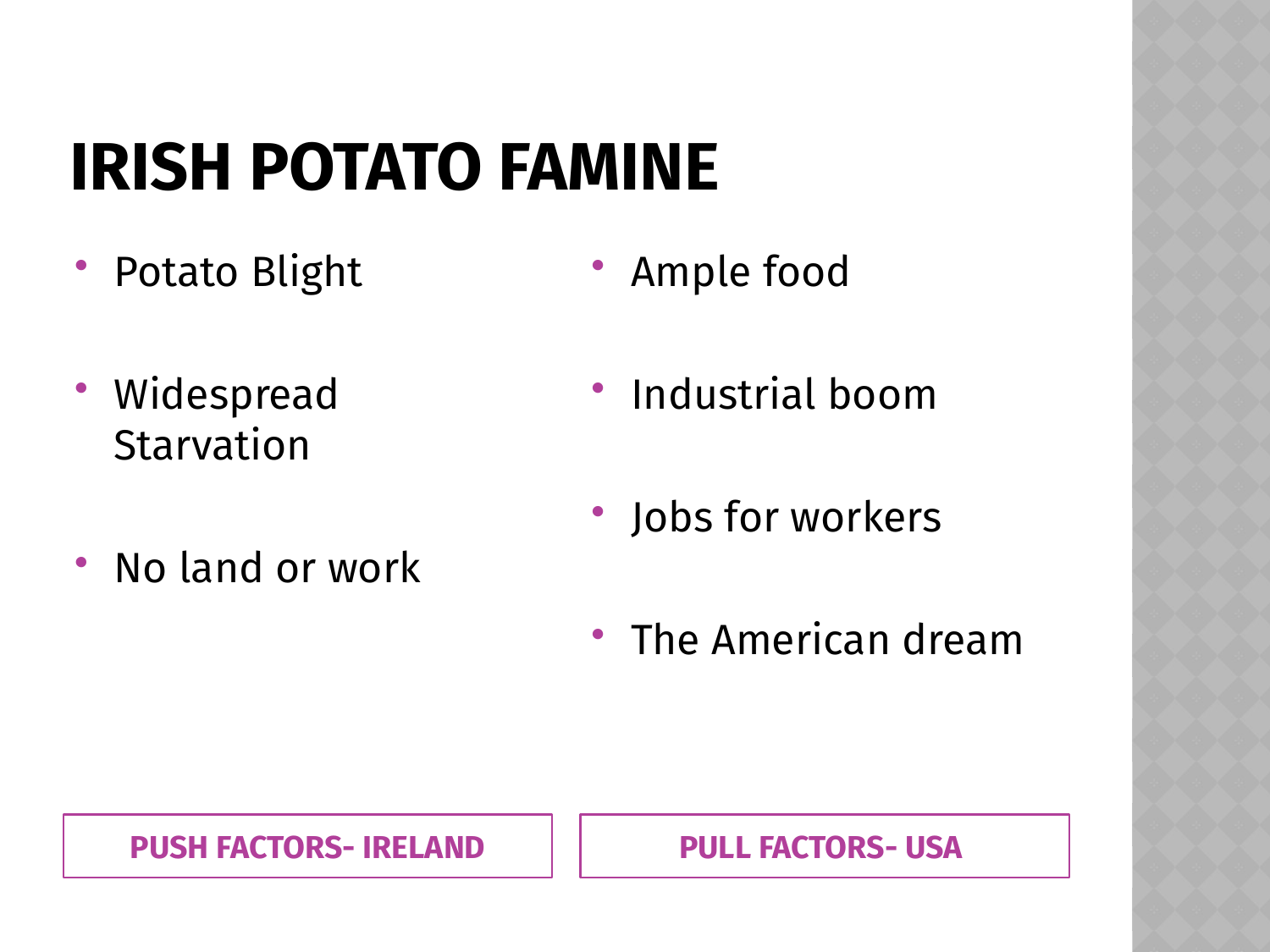

# Irish potato famine
Potato Blight

Widespread Starvation

No land or work
Ample food

Industrial boom

Jobs for workers

The American dream
PUSH FACTORS- IRELAND
PULL FACTORS- USA